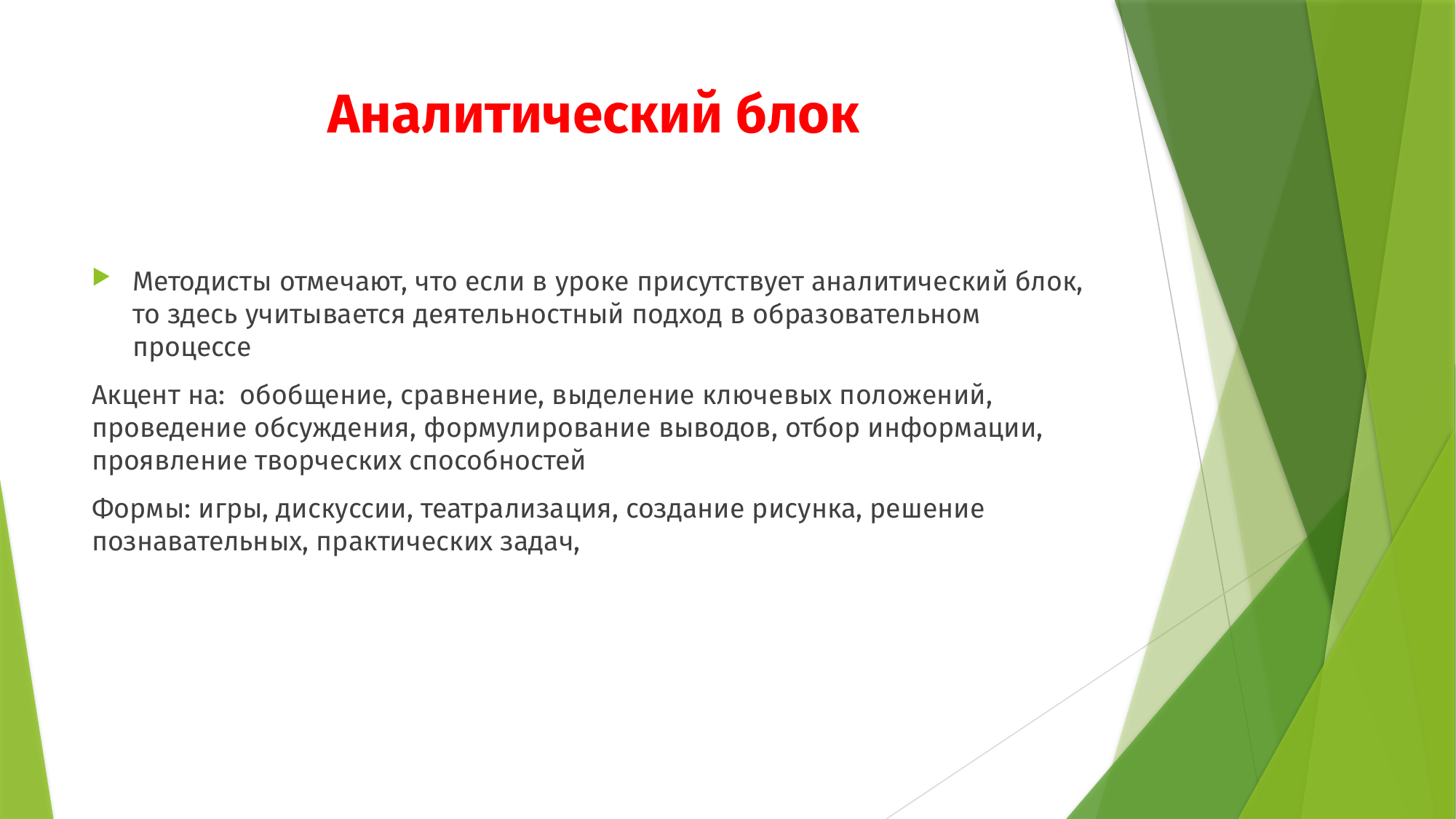

# Аналитический блок
Методисты отмечают, что если в уроке присутствует аналитический блок, то здесь учитывается деятельностный подход в образовательном процессе
Акцент на:  обобщение, сравнение, выделение ключевых положений, проведение обсуждения, формулирование выводов, отбор информации, проявление творческих способностей
Формы: игры, дискуссии, театрализация, создание рисунка, решение познавательных, практических задач,